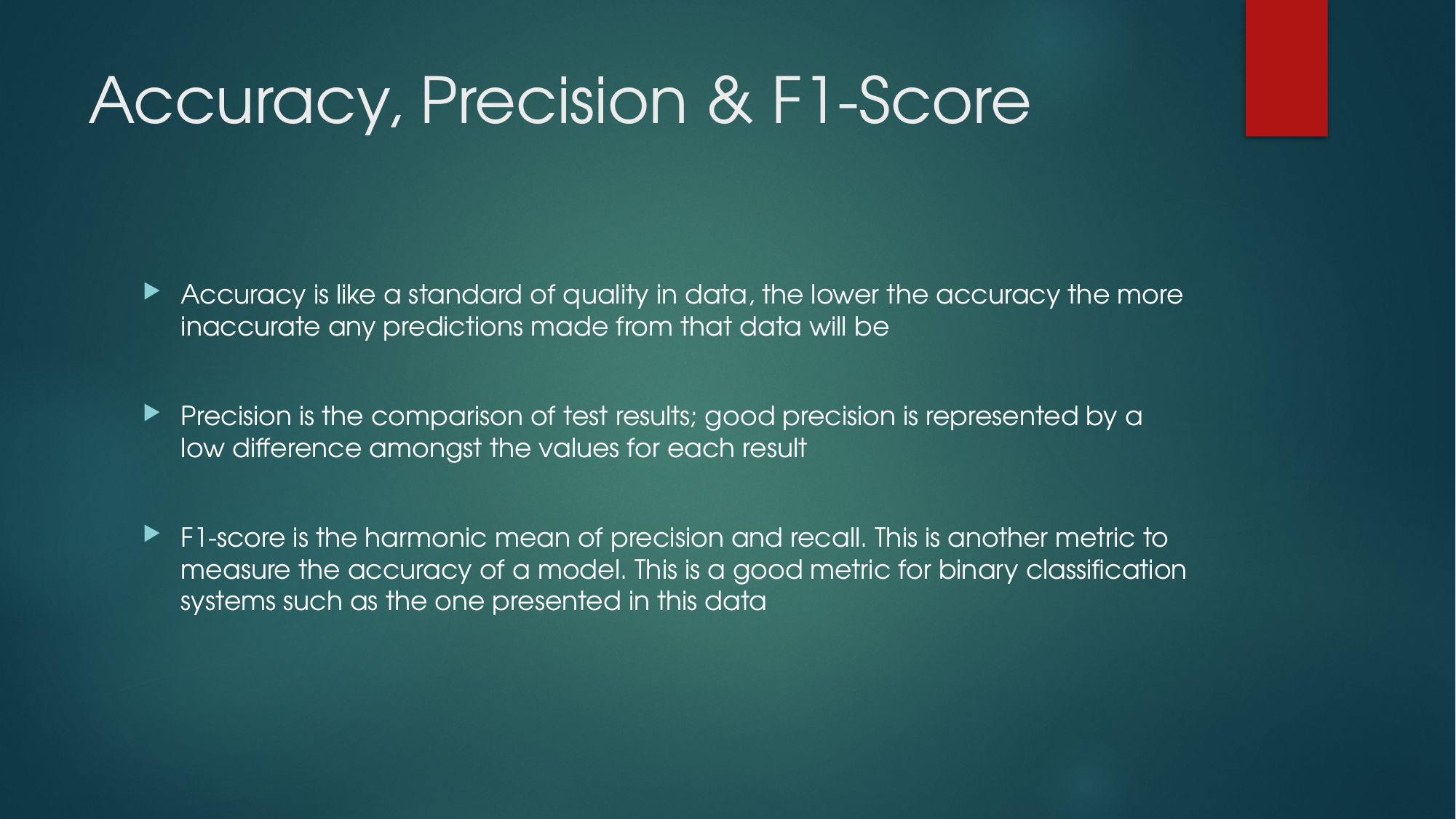

# Accuracy, Precision & F1-Score
Accuracy is like a standard of quality in data, the lower the accuracy the more inaccurate any predictions made from that data will be

Precision is the comparison of test results; good precision is represented by a low difference amongst the values for each result

F1-score is the harmonic mean of precision and recall. This is another metric to measure the accuracy of a model. This is a good metric for binary classification systems such as the one presented in this data